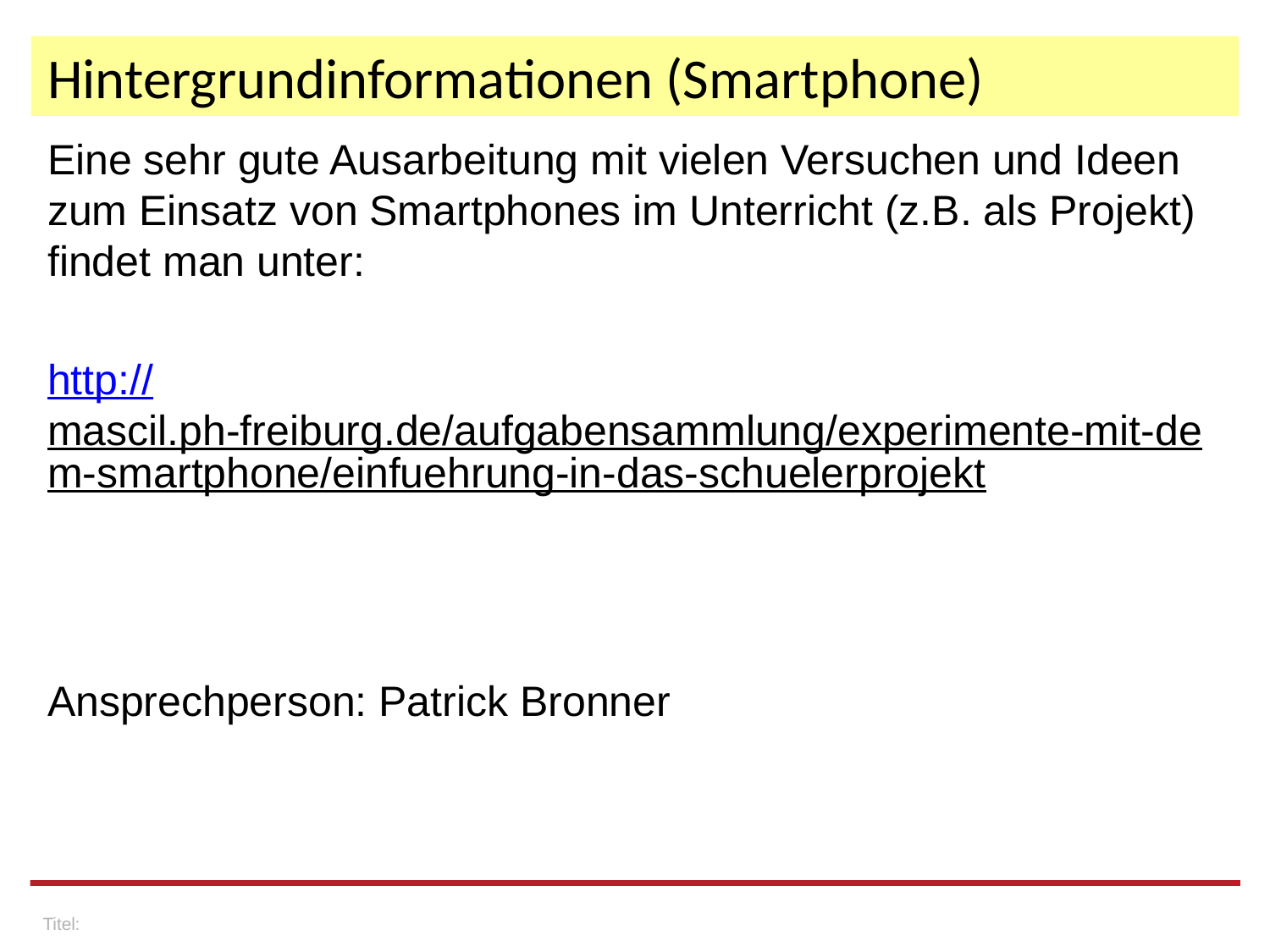

# Hintergrundinformationen (Smartphone)
Eine sehr gute Ausarbeitung mit vielen Versuchen und Ideen zum Einsatz von Smartphones im Unterricht (z.B. als Projekt) findet man unter:

http://mascil.ph-freiburg.de/aufgabensammlung/experimente-mit-dem-smartphone/einfuehrung-in-das-schuelerprojekt

Ansprechperson: Patrick Bronner
Titel: